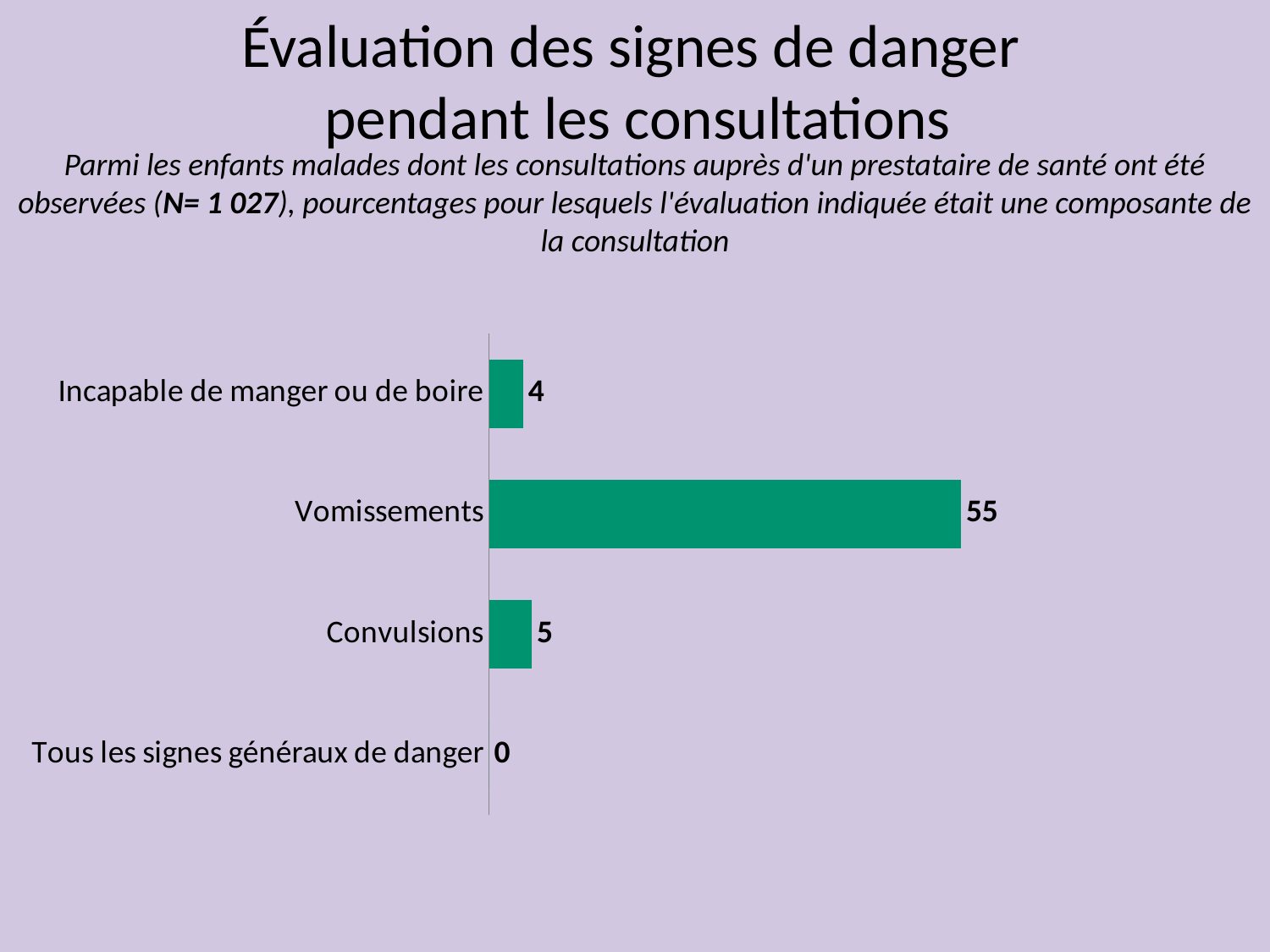

Évaluation des signes de danger
pendant les consultations
Parmi les enfants malades dont les consultations auprès d'un prestataire de santé ont été observées (N= 1 027), pourcentages pour lesquels l'évaluation indiquée était une composante de la consultation

### Chart

| Category | Received training in past 12 months |
|---|---|
| Tous les signes généraux de danger | 0.0 |
| Convulsions | 5.0 |
| Vomissements | 55.0 |
| Incapable de manger ou de boire | 4.0 |